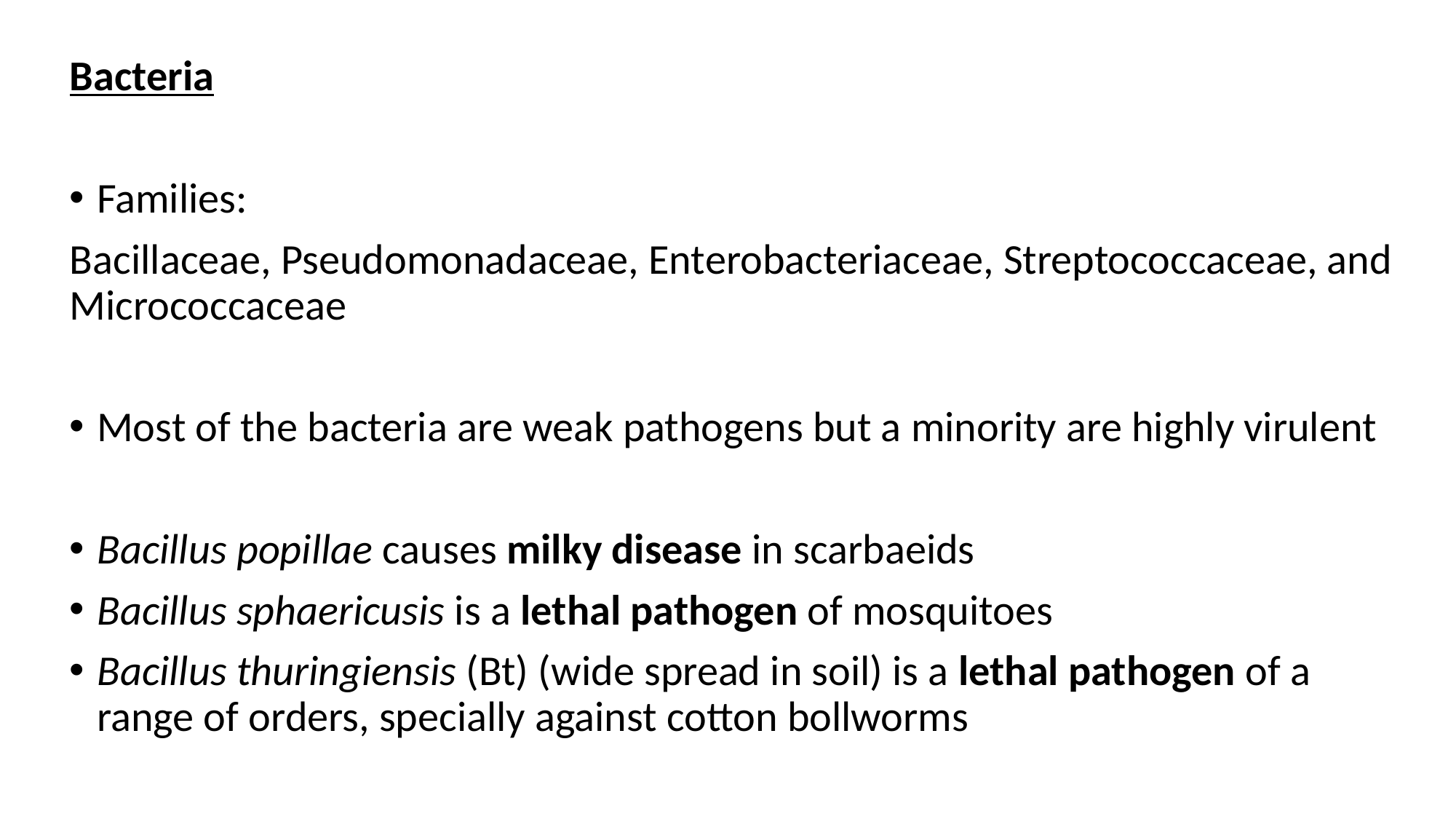

Bacteria

Families:
Bacillaceae, Pseudomonadaceae, Enterobacteriaceae, Streptococcaceae, and Micrococcaceae

Most of the bacteria are weak pathogens but a minority are highly virulent

Bacillus popillae causes milky disease in scarbaeids
Bacillus sphaericusis is a lethal pathogen of mosquitoes
Bacillus thuringiensis (Bt) (wide spread in soil) is a lethal pathogen of a range of orders, specially against cotton bollworms